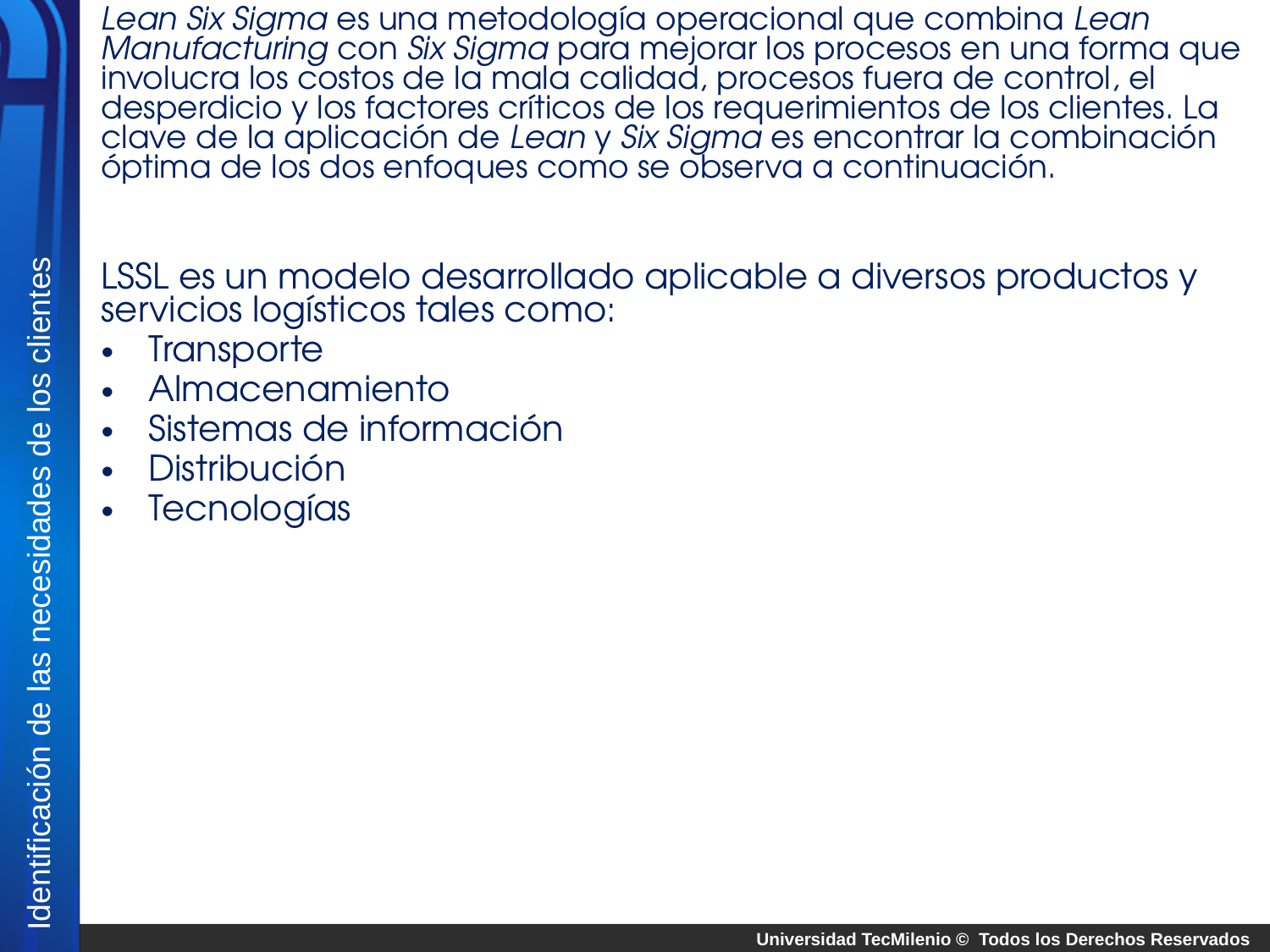

Lean Six Sigma es una metodología operacional que combina Lean Manufacturing con Six Sigma para mejorar los procesos en una forma que involucra los costos de la mala calidad, procesos fuera de control, el desperdicio y los factores críticos de los requerimientos de los clientes. La clave de la aplicación de Lean y Six Sigma es encontrar la combinación óptima de los dos enfoques como se observa a continuación.

LSSL es un modelo desarrollado aplicable a diversos productos y servicios logísticos tales como:
Transporte
Almacenamiento
Sistemas de información
Distribución
Tecnologías

Identificación de las necesidades de los clientes